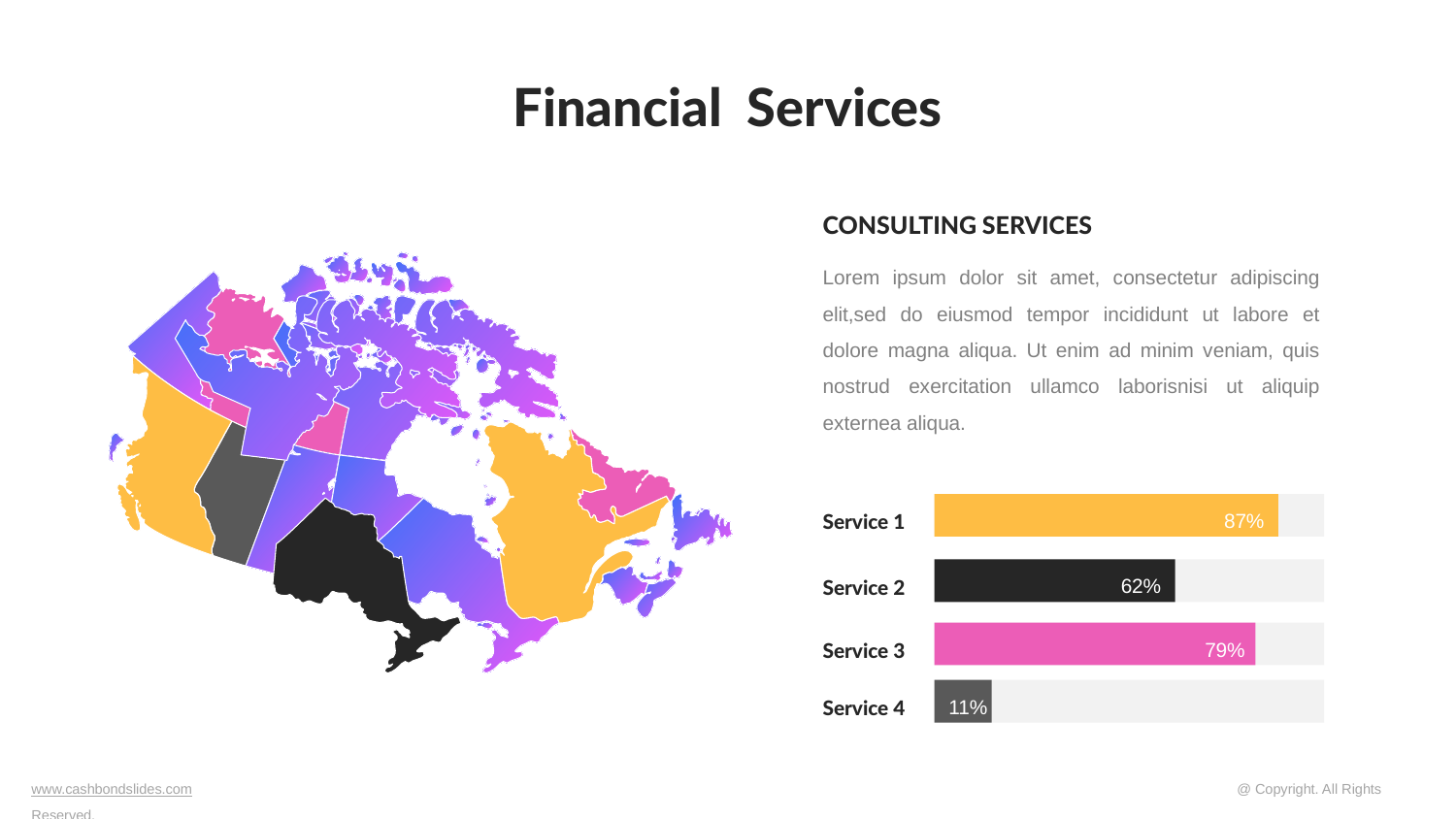

Financial  Services
CONSULTING SERVICES
Lorem ipsum dolor sit amet, consectetur adipiscing elit,sed do eiusmod tempor incididunt ut labore et dolore magna aliqua. Ut enim ad minim veniam, quis nostrud exercitation ullamco laborisnisi ut aliquip externea aliqua.

87%
Service 1

62%
Service 2

79%
Service 3

11%
Service 4

www.cashbondslides.com	                                                                                                			                                                @ Copyright. All Rights Reserved.